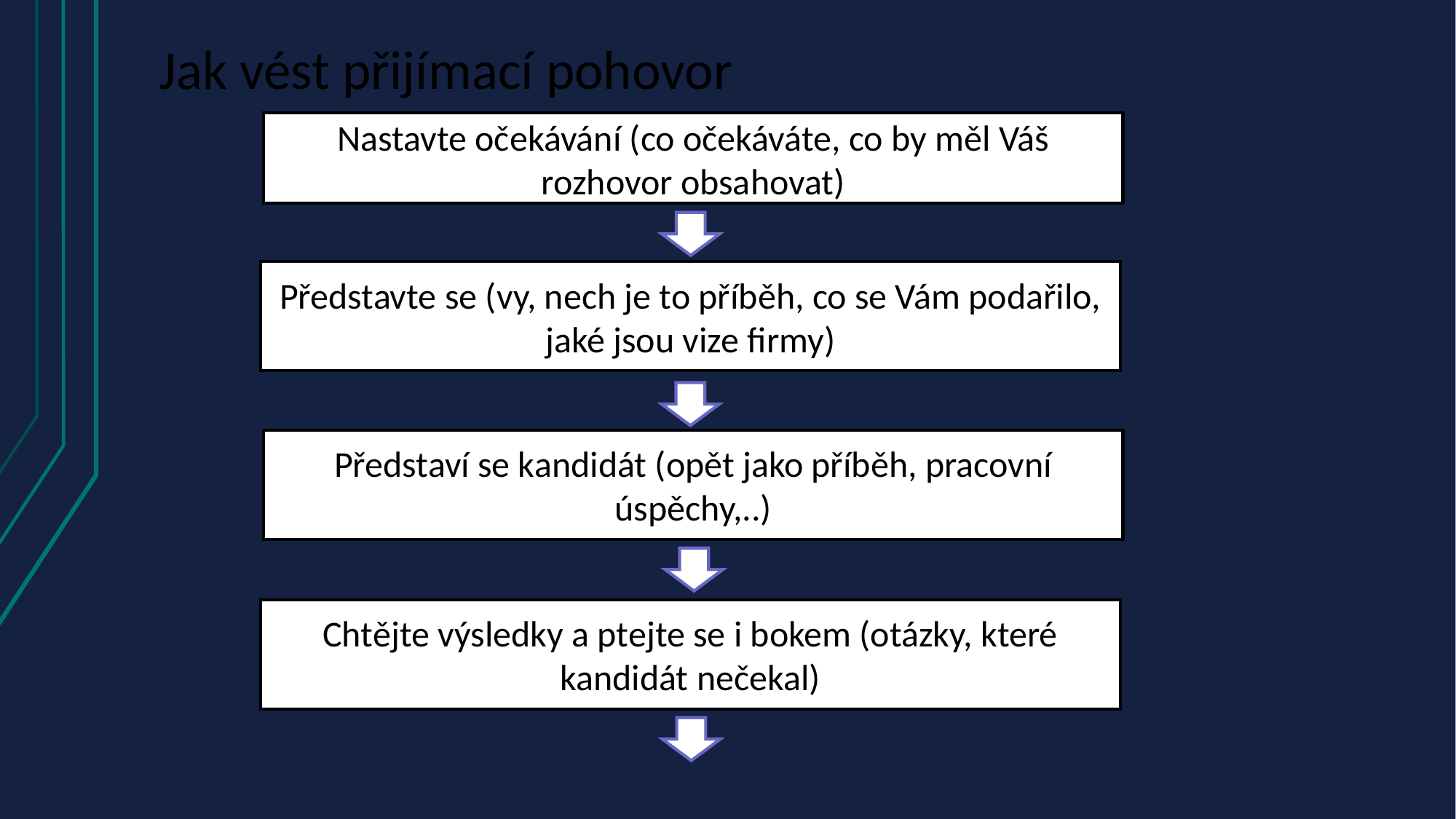

# Jak vést přijímací pohovor
Nastavte očekávání (co očekáváte, co by měl Váš rozhovor obsahovat)

Představte se (vy, nech je to příběh, co se Vám podařilo, jaké jsou vize firmy)

Představí se kandidát (opět jako příběh, pracovní úspěchy,..)

Chtějte výsledky a ptejte se i bokem (otázky, které kandidát nečekal)